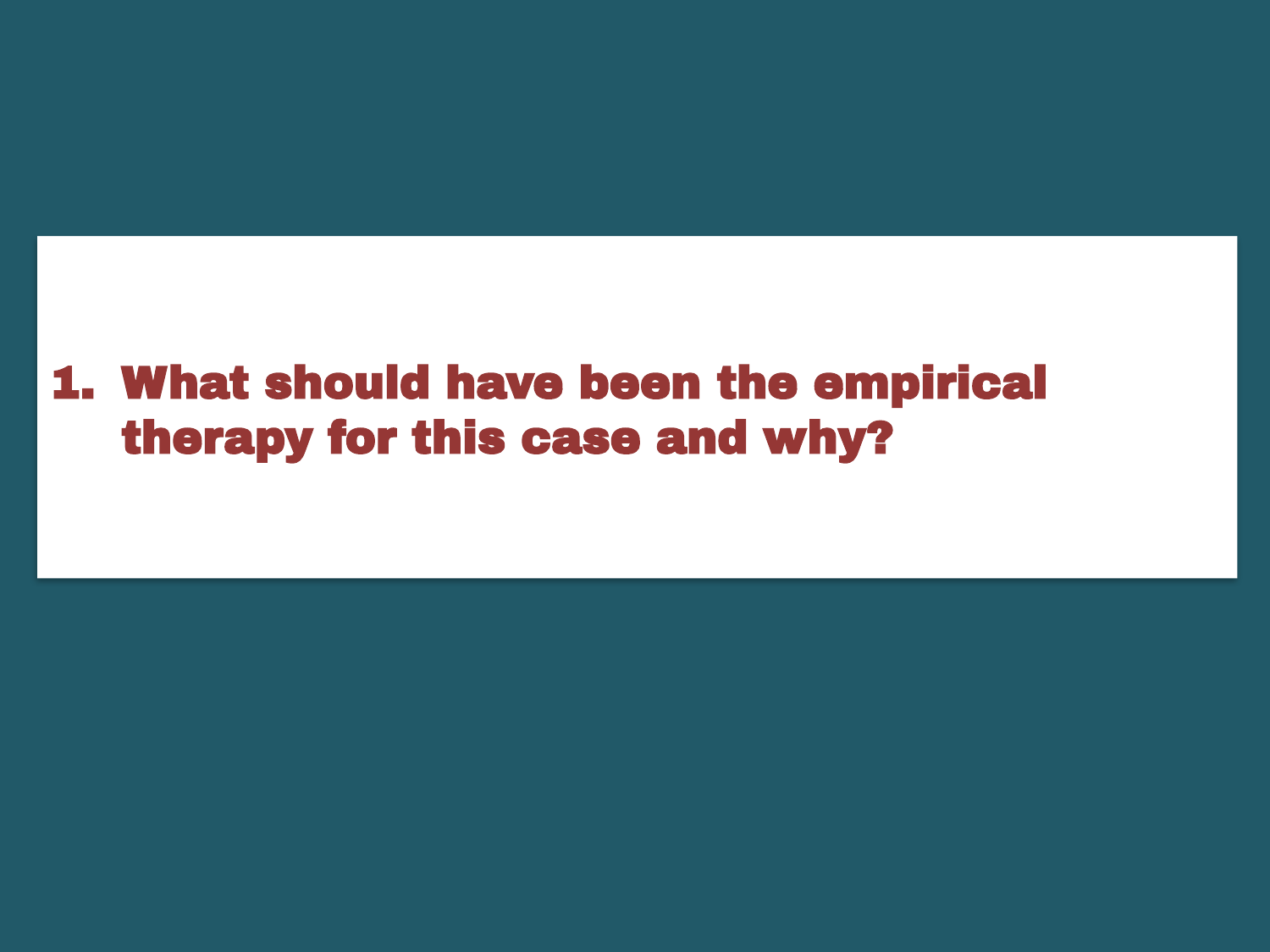

What should have been the empirical therapy for this case and why?